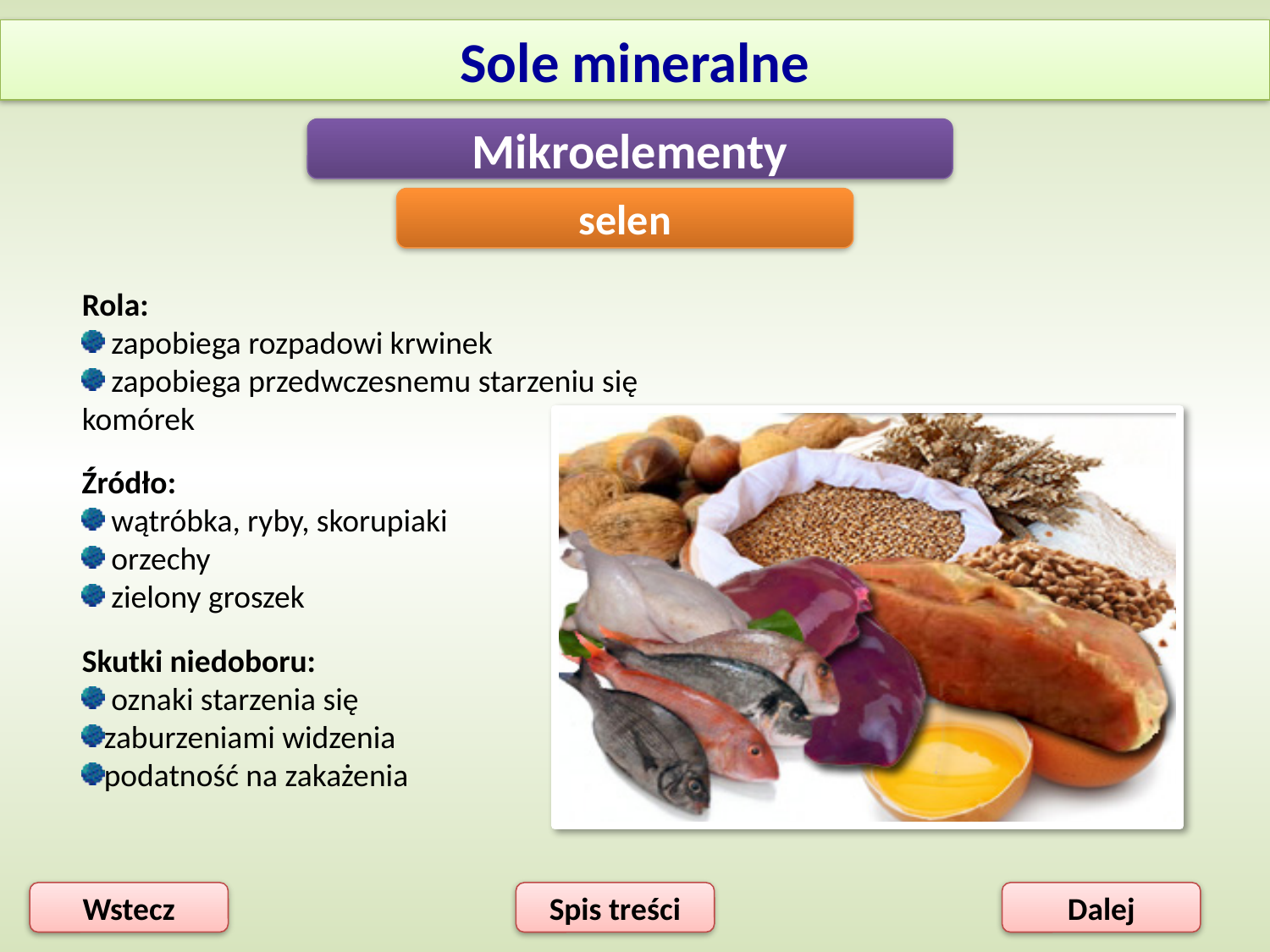

Sole mineralne
Mikroelementy
selen
Rola:
 zapobiega rozpadowi krwinek
 zapobiega przedwczesnemu starzeniu się komórek

Źródło:
 wątróbka, ryby, skorupiaki
 orzechy
 zielony groszek
Skutki niedoboru:
 oznaki starzenia się
zaburzeniami widzenia
podatność na zakażenia
Wstecz
Spis treści
Dalej